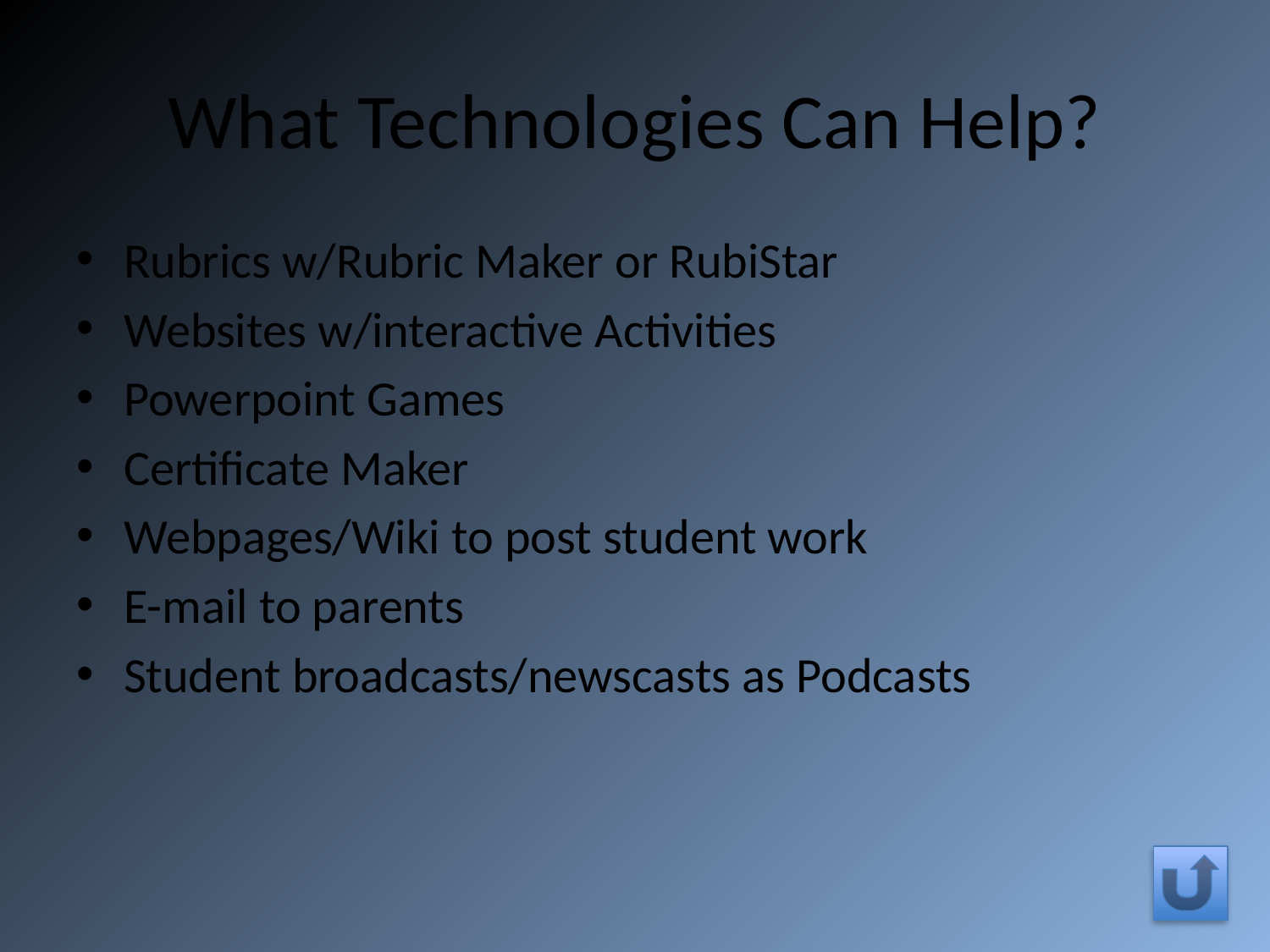

# What Technologies Can Help?
Rubrics w/Rubric Maker or RubiStar
Websites w/interactive Activities
Powerpoint Games
Certificate Maker
Webpages/Wiki to post student work
E-mail to parents
Student broadcasts/newscasts as Podcasts